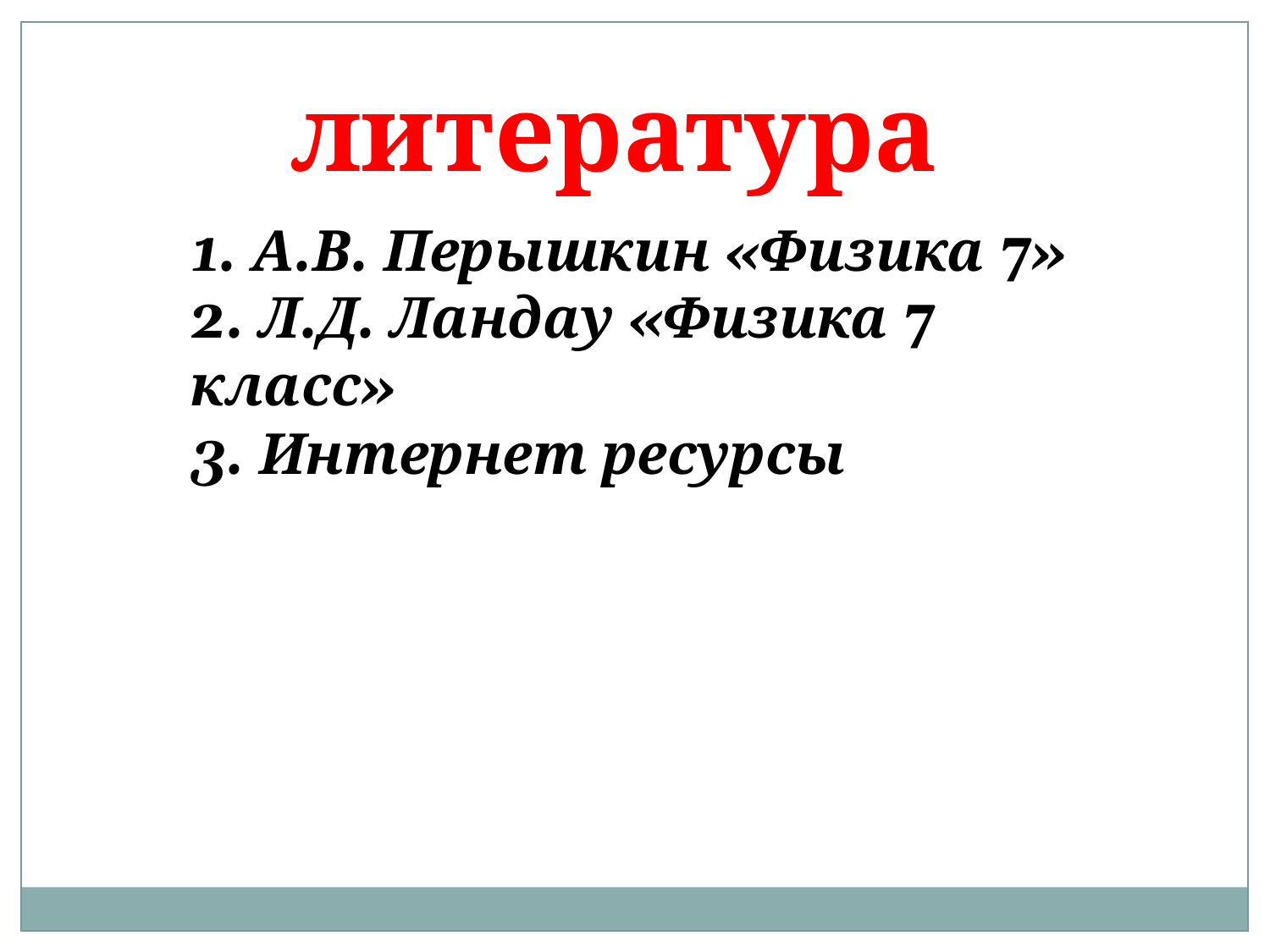

литература
1. А.В. Перышкин «Физика 7»
2. Л.Д. Ландау «Физика 7 класс»
3. Интернет ресурсы